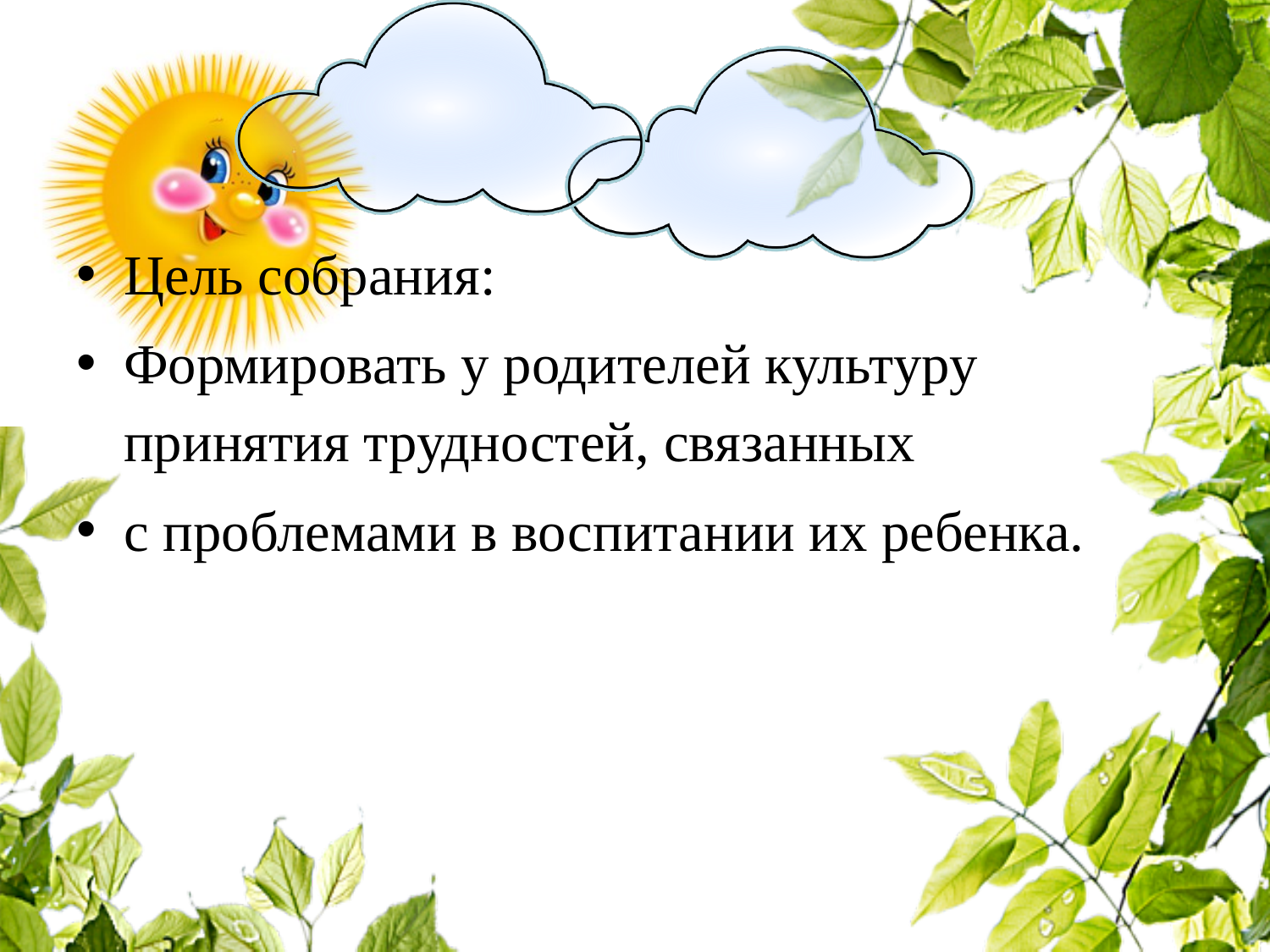

#
Цель собрания:
Формировать у родителей культуру принятия трудностей, связанных
с проблемами в воспитании их ребенка.